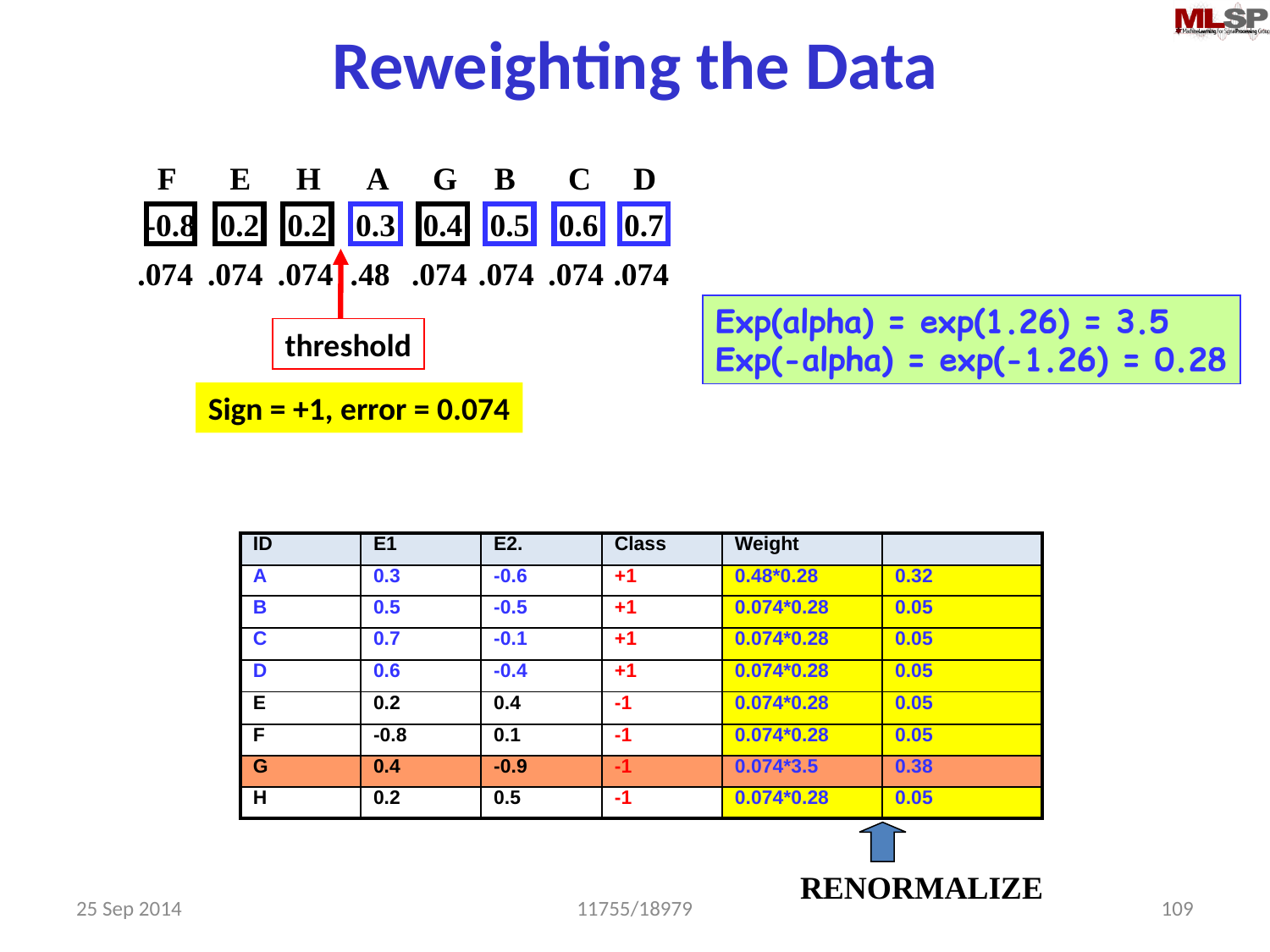

# Reweighting the Data
F
E
H
A
G
B
C
D
-0.8
0.2
0.2
0.3
0.4
0.5
0.6
0.7
.074
.074
.074
.48
.074
.074
.074
.074

Exp(alpha) = exp(1.26) = 3.5
Exp(-alpha) = exp(-1.26) = 0.28
threshold
Sign = +1, error = 0.074
| ID | E1 | E2. | Class | Weight |  |
| --- | --- | --- | --- | --- | --- |
| A | 0.3 | -0.6 | +1 | 0.48\*0.28 | 0.32 |
| B | 0.5 | -0.5 | +1 | 0.074\*0.28 | 0.05 |
| C | 0.7 | -0.1 | +1 | 0.074\*0.28 | 0.05 |
| D | 0.6 | -0.4 | +1 | 0.074\*0.28 | 0.05 |
| E | 0.2 | 0.4 | -1 | 0.074\*0.28 | 0.05 |
| F | -0.8 | 0.1 | -1 | 0.074\*0.28 | 0.05 |
| G | 0.4 | -0.9 | -1 | 0.074\*3.5 | 0.38 |
| H | 0.2 | 0.5 | -1 | 0.074\*0.28 | 0.05 |

RENORMALIZE
25 Sep 2014
11755/18979
109